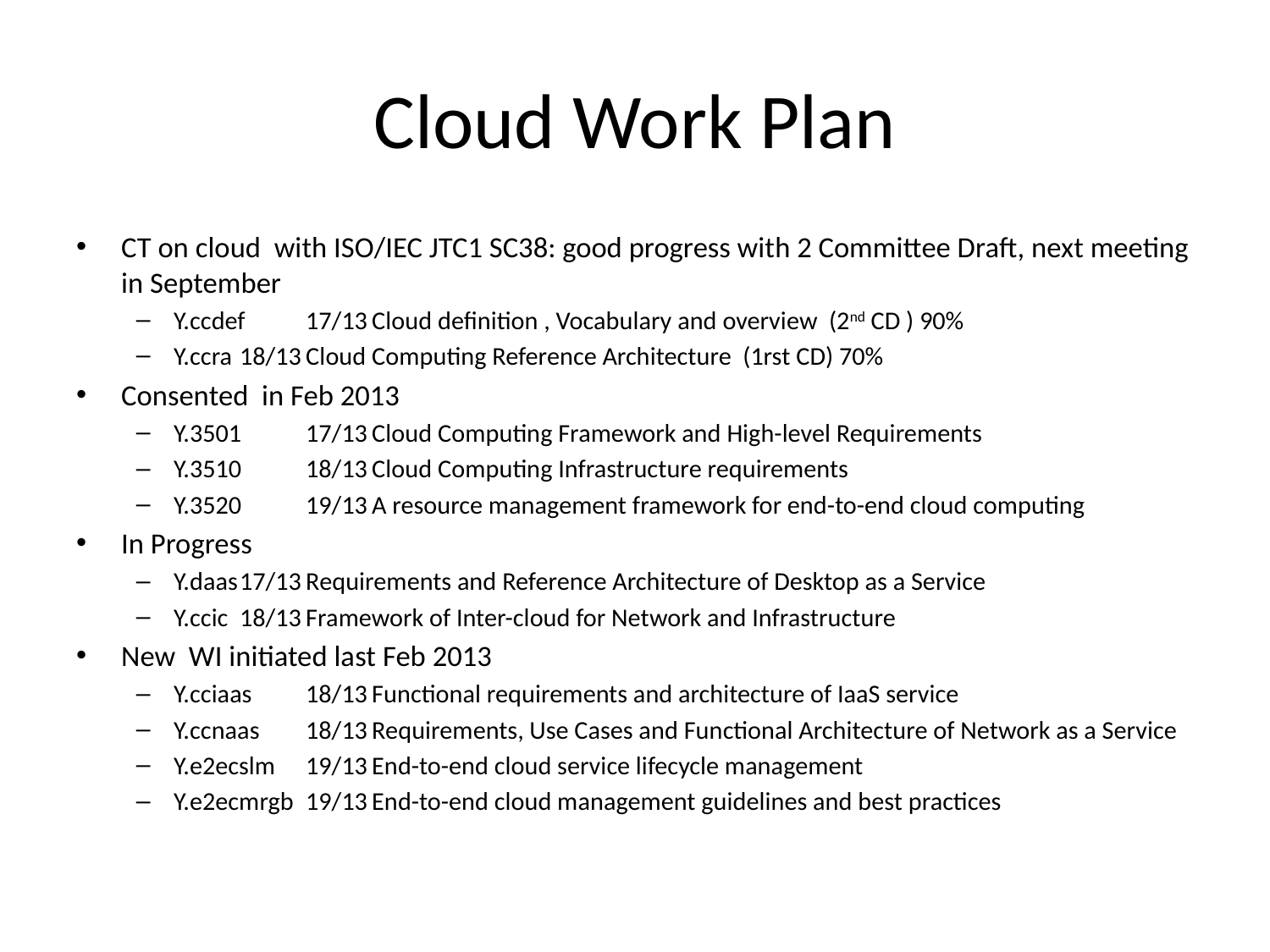

# Cloud Work Plan
CT on cloud  with ISO/IEC JTC1 SC38: good progress with 2 Committee Draft, next meeting in September
Y.ccdef	17/13	Cloud definition , Vocabulary and overview  (2nd CD ) 90%
Y.ccra	18/13	Cloud Computing Reference Architecture  (1rst CD) 70%
Consented  in Feb 2013
Y.3501	17/13	Cloud Computing Framework and High-level Requirements
Y.3510	18/13	Cloud Computing Infrastructure requirements
Y.3520	19/13	A resource management framework for end-to-end cloud computing
In Progress
Y.daas	17/13	Requirements and Reference Architecture of Desktop as a Service
Y.ccic	18/13	Framework of Inter-cloud for Network and Infrastructure
New  WI initiated last Feb 2013
Y.cciaas	18/13	Functional requirements and architecture of IaaS service
Y.ccnaas	18/13	Requirements, Use Cases and Functional Architecture of Network as a Service
Y.e2ecslm	19/13	End-to-end cloud service lifecycle management
Y.e2ecmrgb	19/13	End-to-end cloud management guidelines and best practices